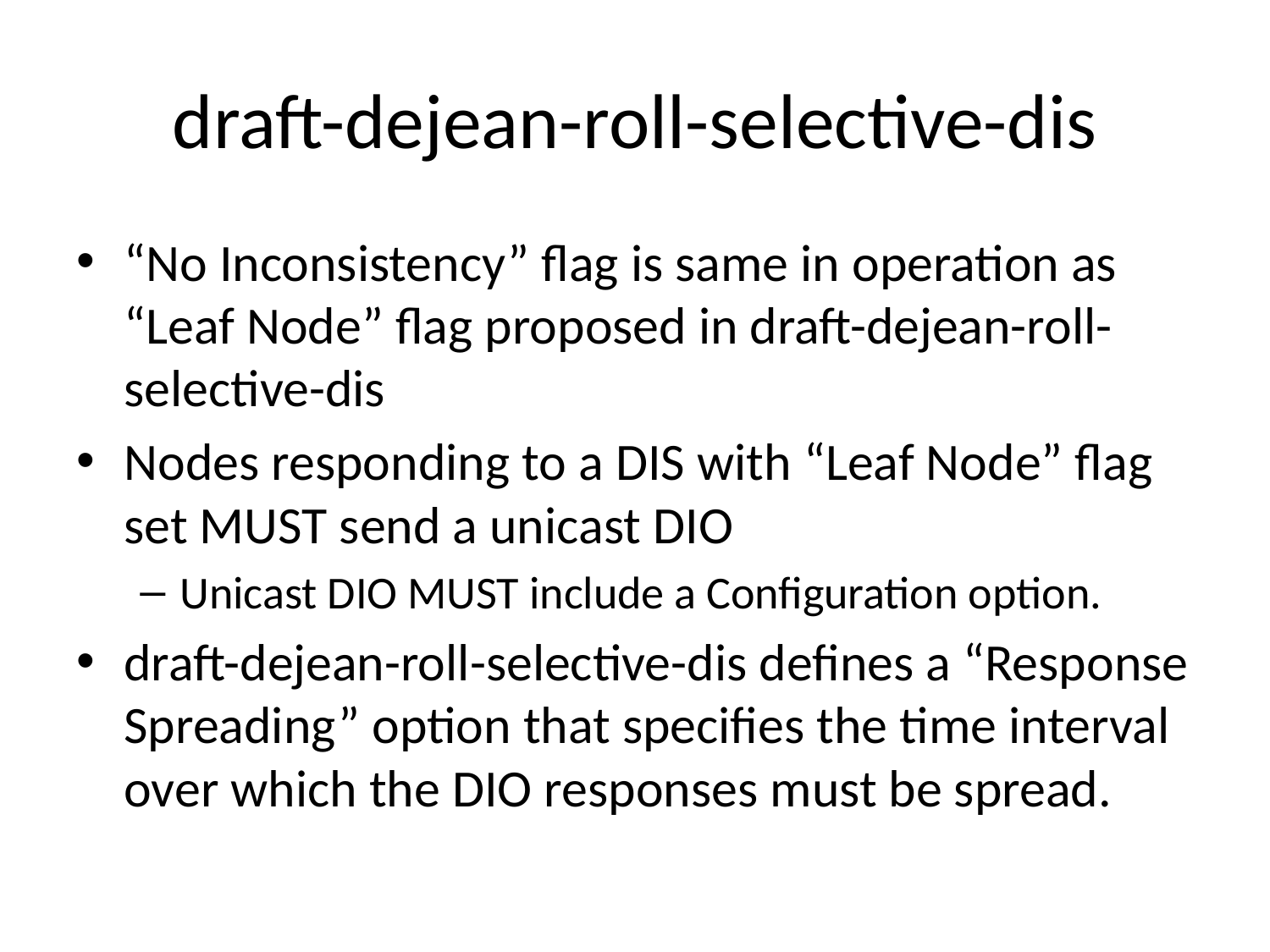

# draft-dejean-roll-selective-dis
“No Inconsistency” flag is same in operation as “Leaf Node” flag proposed in draft-dejean-roll-selective-dis
Nodes responding to a DIS with “Leaf Node” flag set MUST send a unicast DIO
Unicast DIO MUST include a Configuration option.
draft-dejean-roll-selective-dis defines a “Response Spreading” option that specifies the time interval over which the DIO responses must be spread.